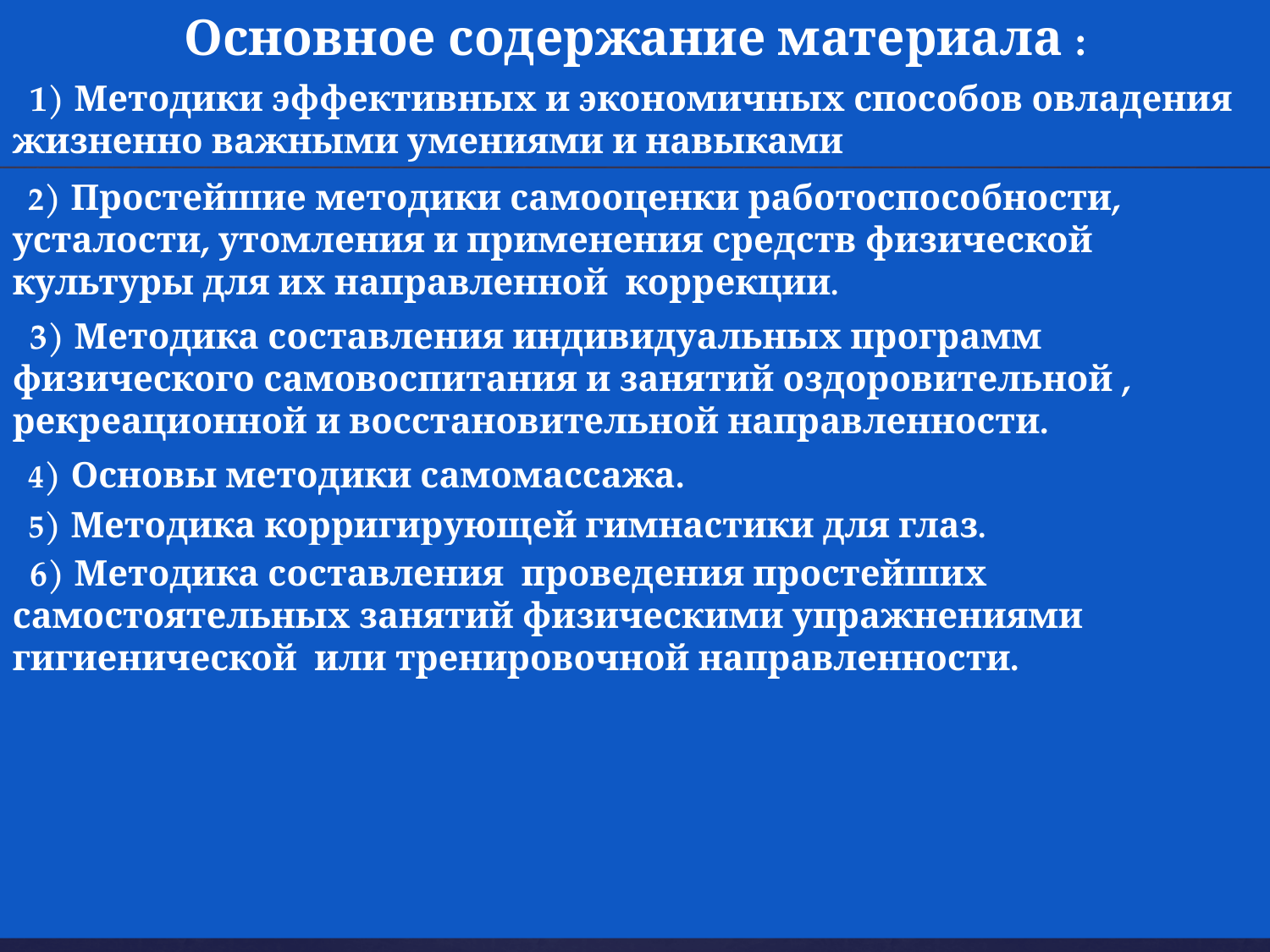

Основное содержание материала :
  1) Методики эффективных и экономичных способов овладения жизненно важными умениями и навыками
  2) Простейшие методики самооценки работоспособности, усталости, утомления и применения средств физической культуры для их направленной  коррекции.
  3) Методика составления индивидуальных программ физического самовоспитания и занятий оздоровительной , рекреационной и восстановительной направленности.
  4) Основы методики самомассажа.
  5) Методика корригирующей гимнастики для глаз.
  6) Методика составления  проведения простейших самостоятельных занятий физическими упражнениями гигиенической  или тренировочной направленности.